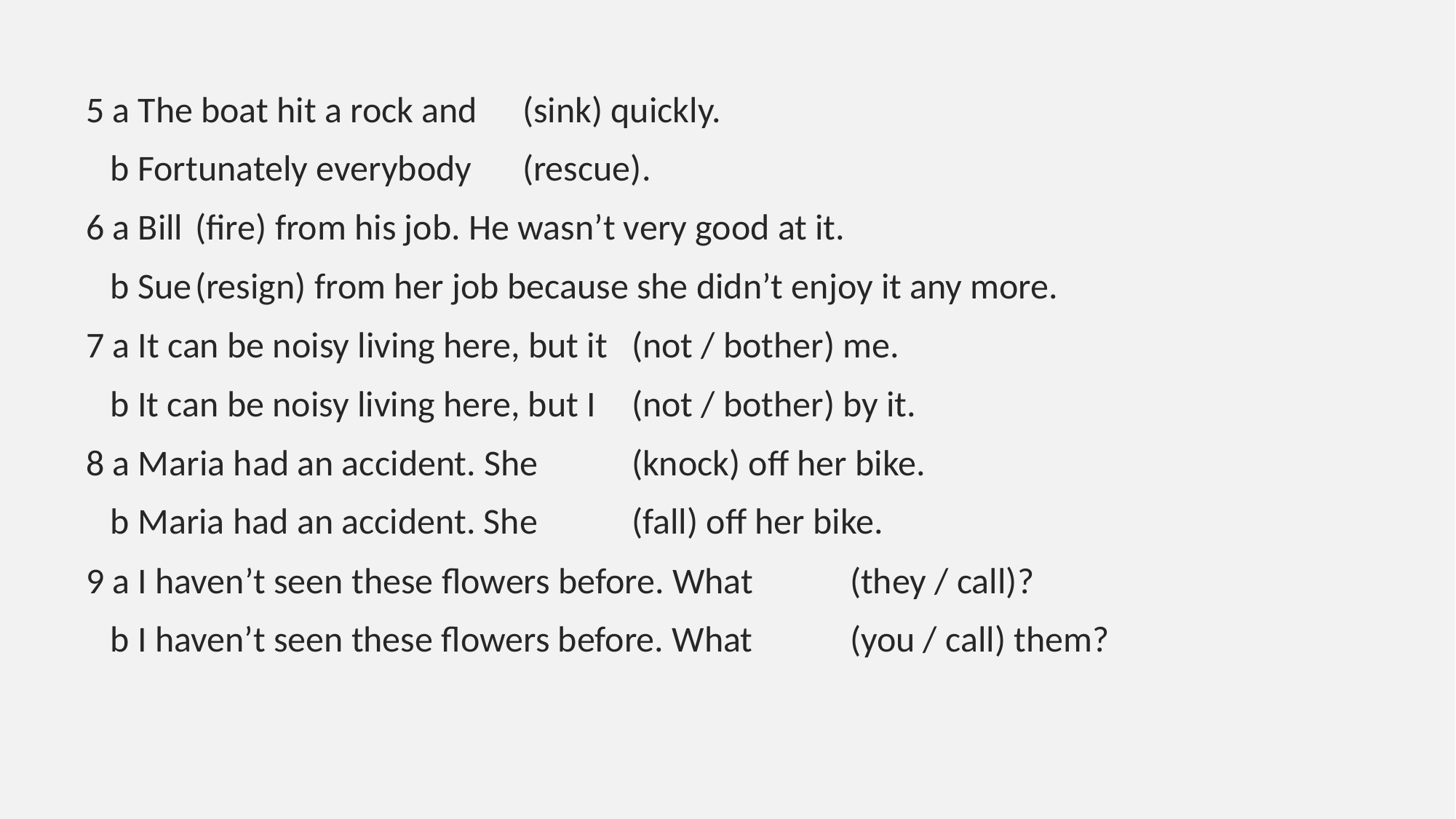

5 a The boat hit a rock and	(sink) quickly.
   b Fortunately everybody	(rescue).
6 a Bill	(fire) from his job. He wasn’t very good at it.
   b Sue	(resign) from her job because she didn’t enjoy it any more.
7 a It can be noisy living here, but it	(not / bother) me.
   b It can be noisy living here, but I	(not / bother) by it.
8 a Maria had an accident. She	(knock) off her bike.
   b Maria had an accident. She	(fall) off her bike.
9 a I haven’t seen these flowers before. What	(they / call)?
   b I haven’t seen these flowers before. What	(you / call) them?